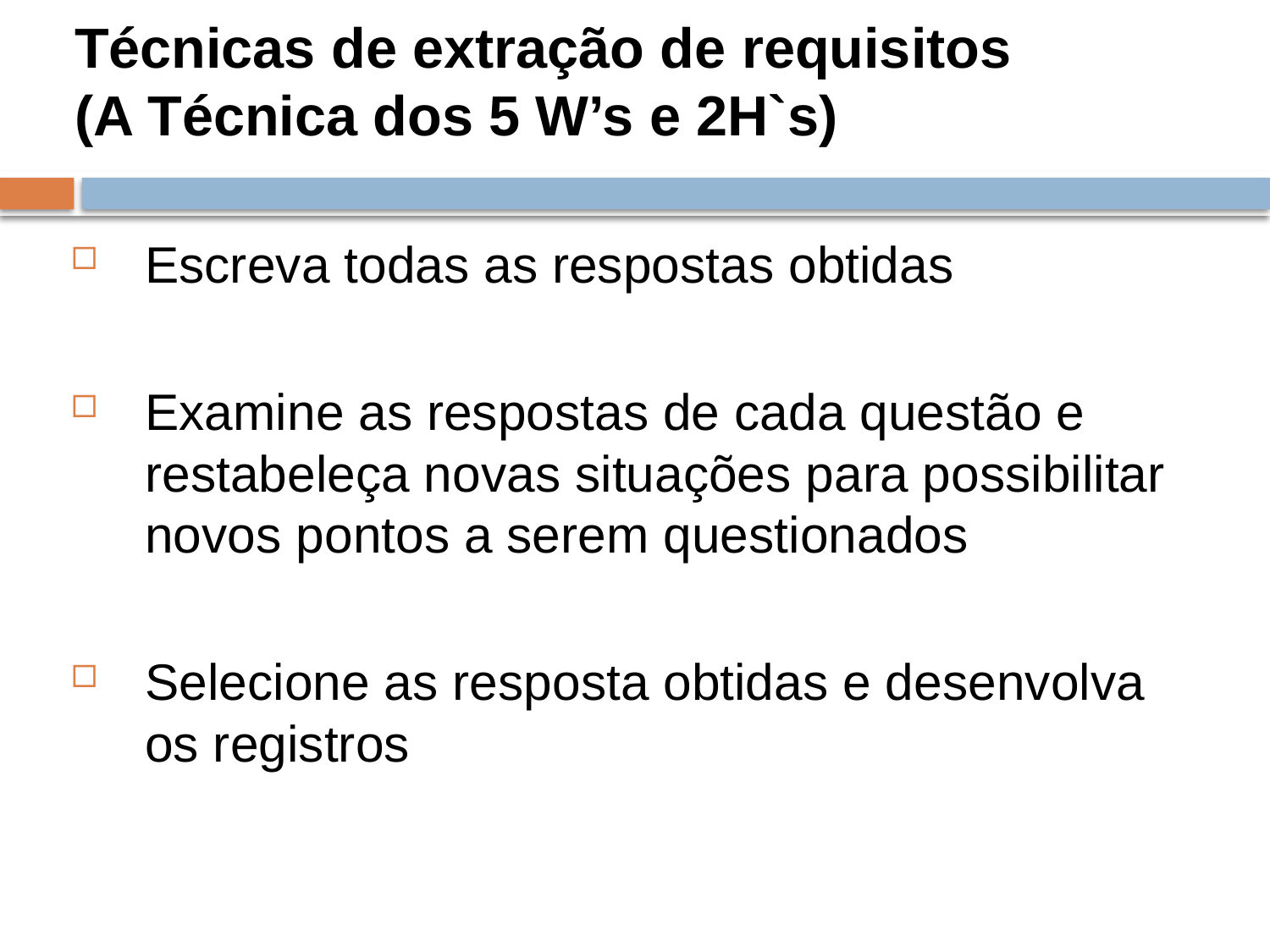

Técnicas de extração de requisitos
(A Técnica dos 5 W’s e 2H`s)
Escreva todas as respostas obtidas

Examine as respostas de cada questão e restabeleça novas situações para possibilitar novos pontos a serem questionados

Selecione as resposta obtidas e desenvolva os registros